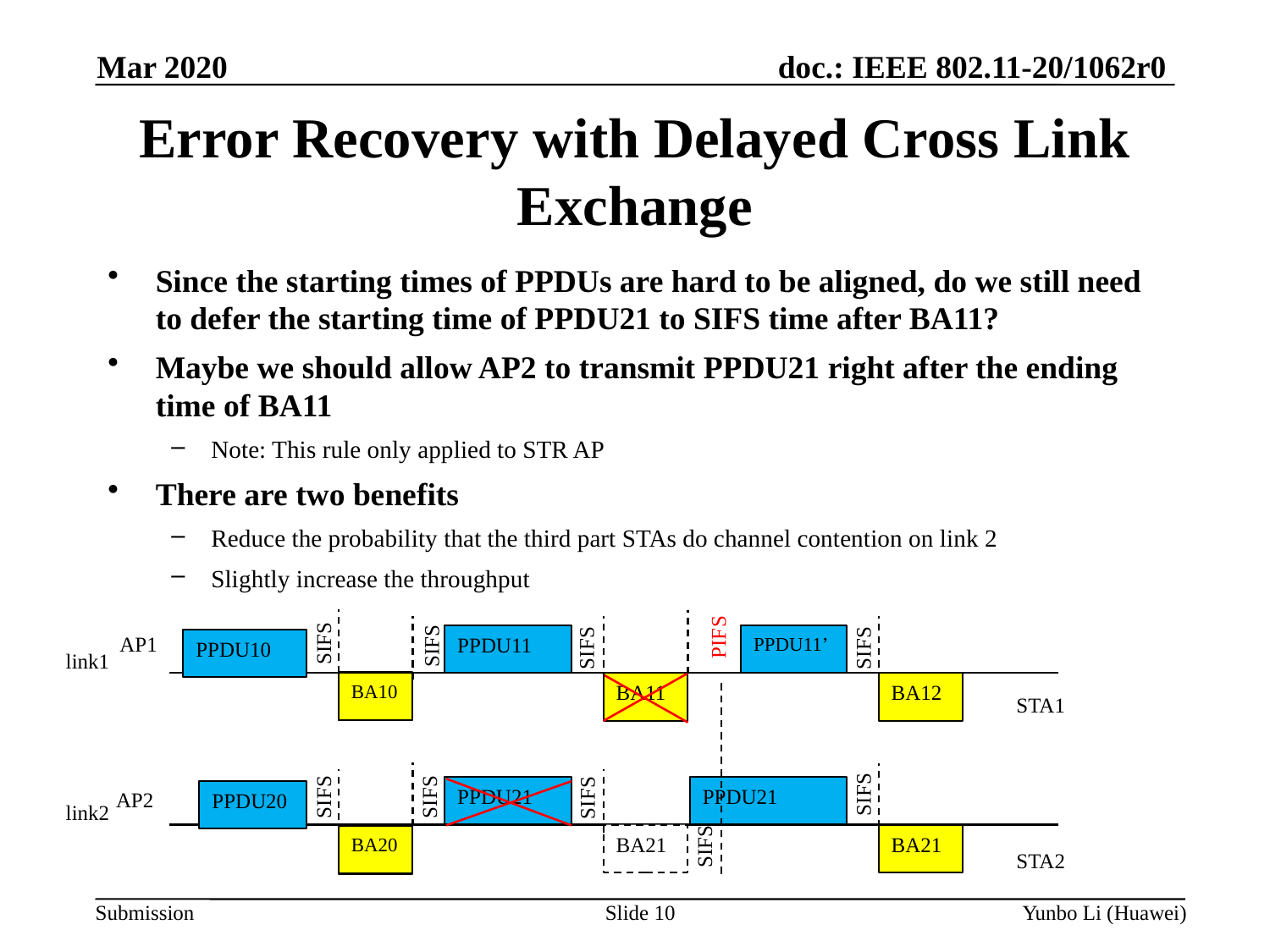

Mar 2020
Error Recovery with Delayed Cross Link Exchange
Since the starting times of PPDUs are hard to be aligned, do we still need to defer the starting time of PPDU21 to SIFS time after BA11?
Maybe we should allow AP2 to transmit PPDU21 right after the ending time of BA11
Note: This rule only applied to STR AP
There are two benefits
Reduce the probability that the third part STAs do channel contention on link 2
Slightly increase the throughput

PIFS
SIFS
AP1
PPDU11
PPDU11’
SIFS
SIFS
SIFS
PPDU10
link1
CTS
BA10
BA11
BA12
STA1
SIFS
PPDU21
PPDU21
SIFS
SIFS
SIFS
AP2
PPDU20
link2
BA21
BA21
BA20
CTS
SIFS
STA2
Slide 10
Yunbo Li (Huawei)